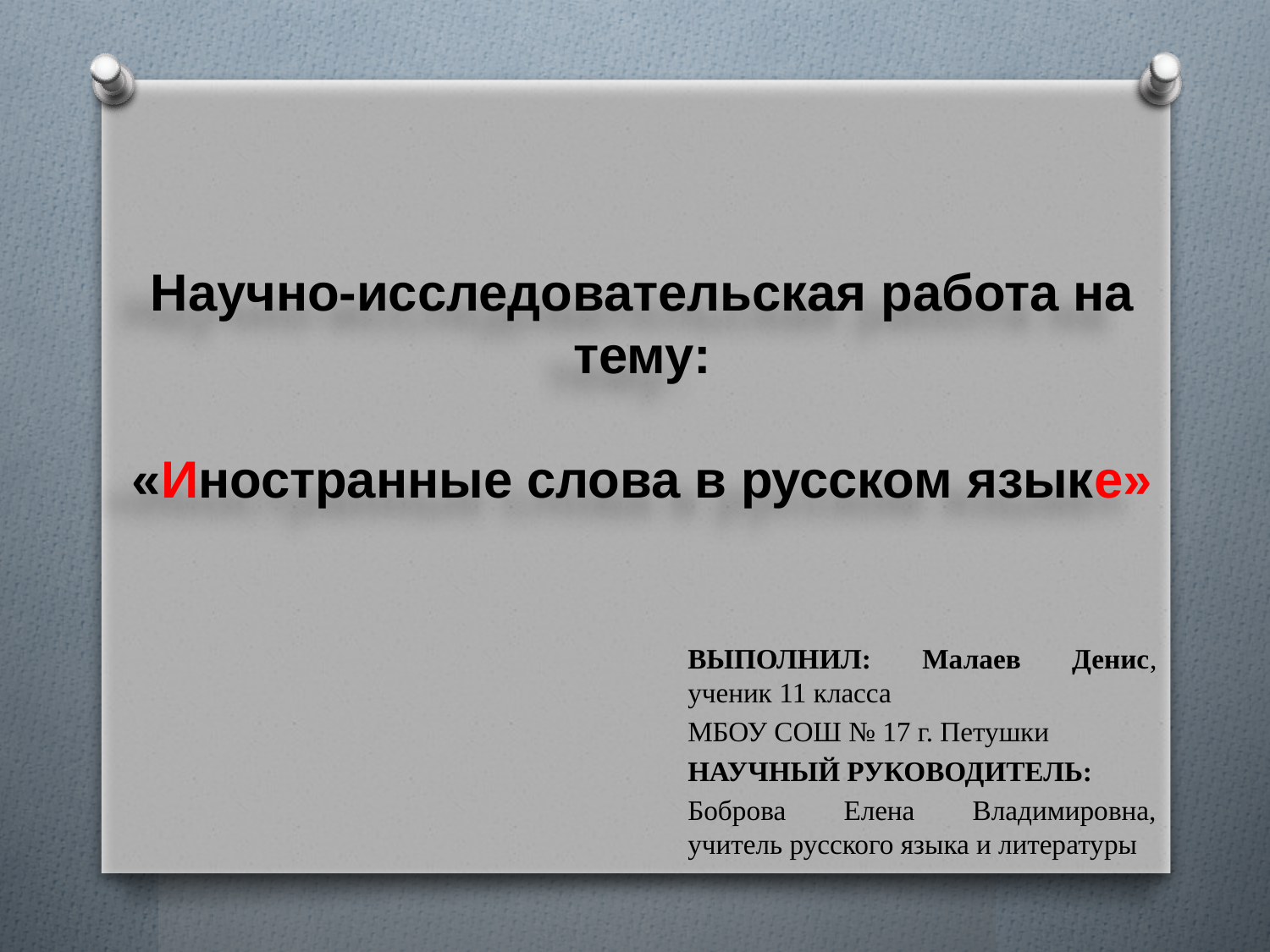

# Научно-исследовательская работа на тему: «Иностранные слова в русском языке»
ВЫПОЛНИЛ: Малаев Денис, ученик 11 класса
МБОУ СОШ № 17 г. Петушки
НАУЧНЫЙ РУКОВОДИТЕЛЬ:
Боброва Елена Владимировна, учитель русского языка и литературы